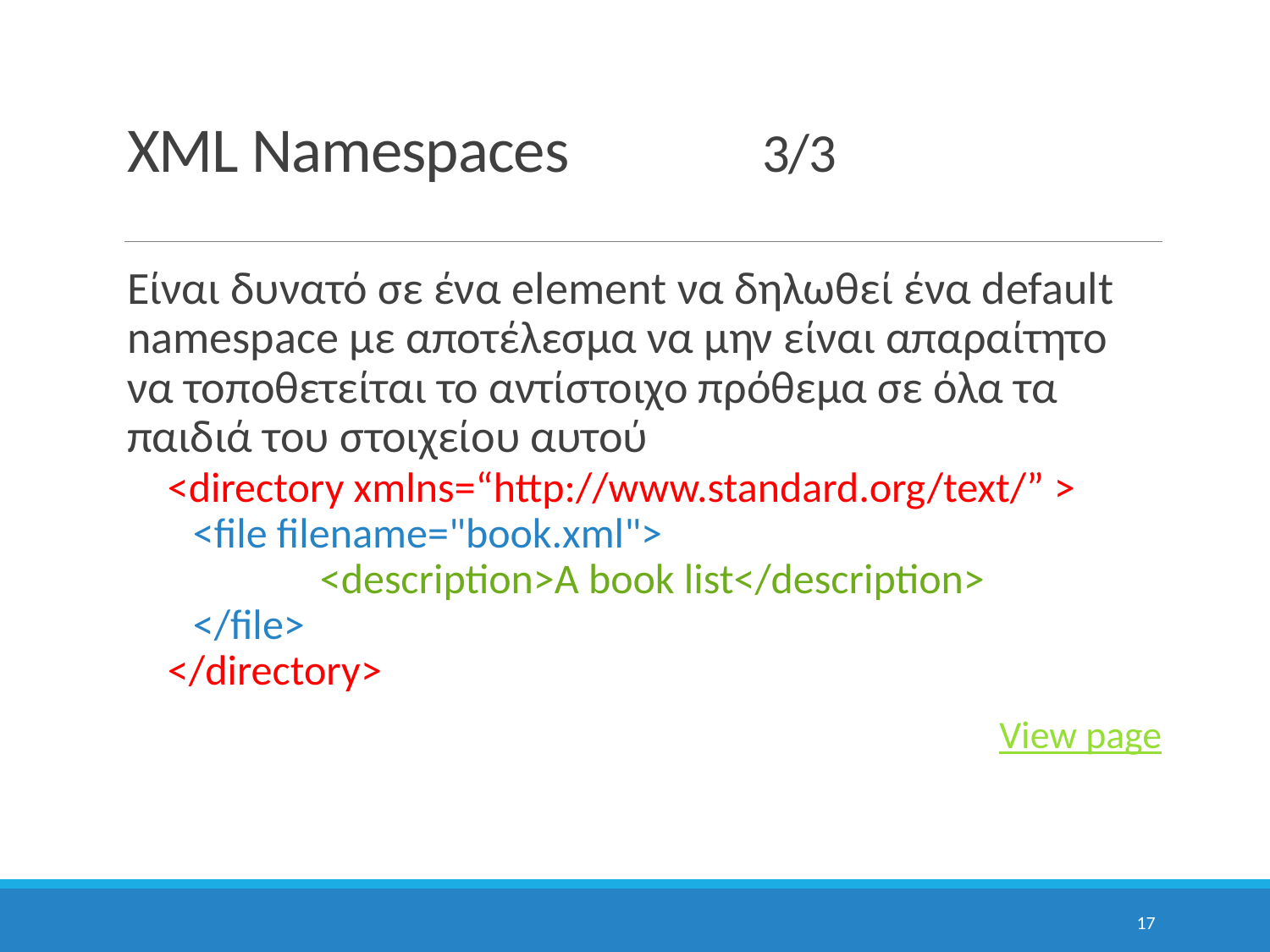

# XML Namespaces		3/3
Είναι δυνατό σε ένα element να δηλωθεί ένα default namespace με αποτέλεσμα να μην είναι απαραίτητο να τοποθετείται το αντίστοιχο πρόθεμα σε όλα τα παιδιά του στοιχείου αυτού
<directory xmlns=“http://www.standard.org/text/” >
	<file filename="book.xml">
		<description>A book list</description>
	</file>
</directory>
View page
17